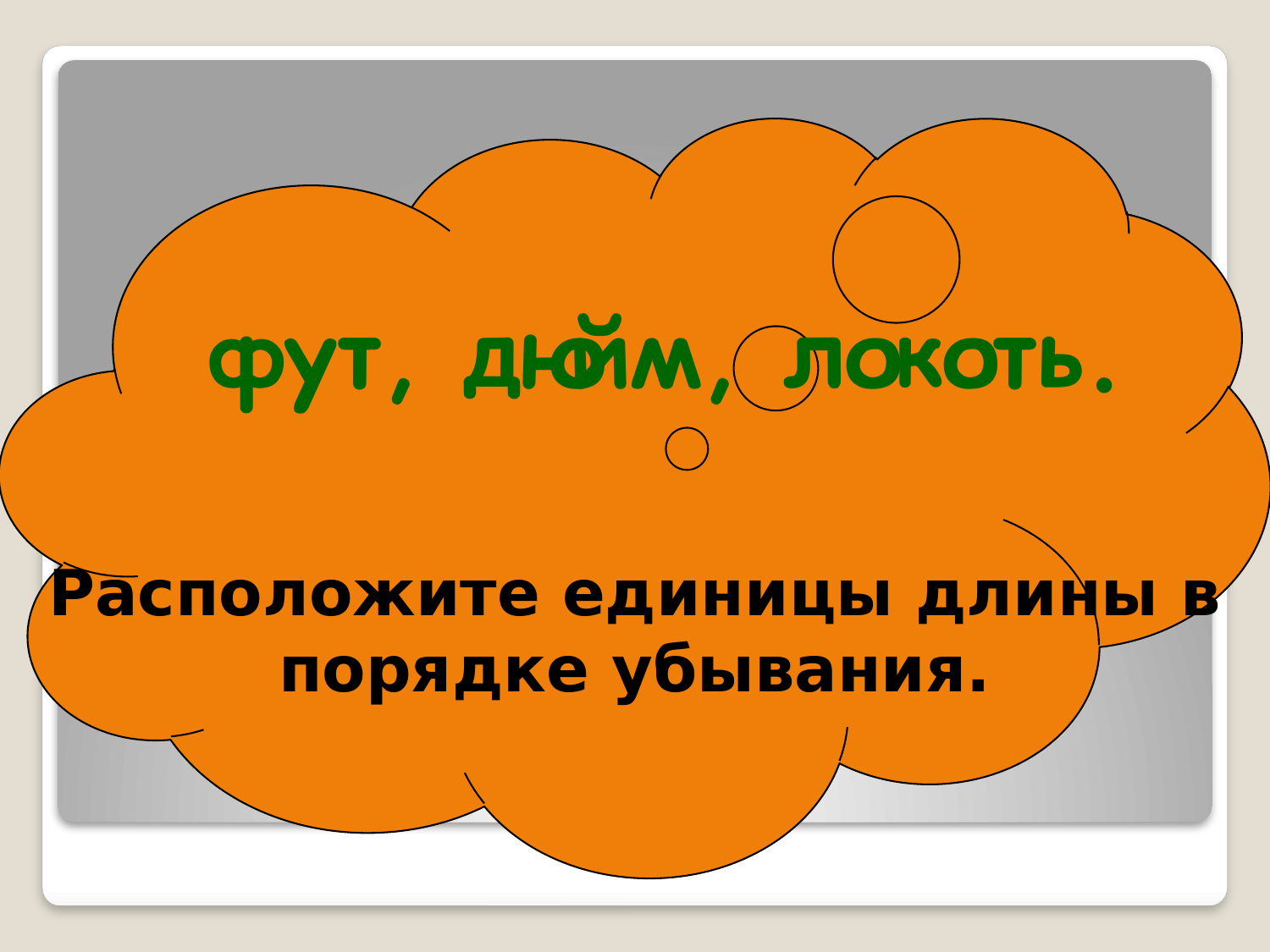

фут, дюйм, локоть.
Расположите единицы длины в порядке убывания.